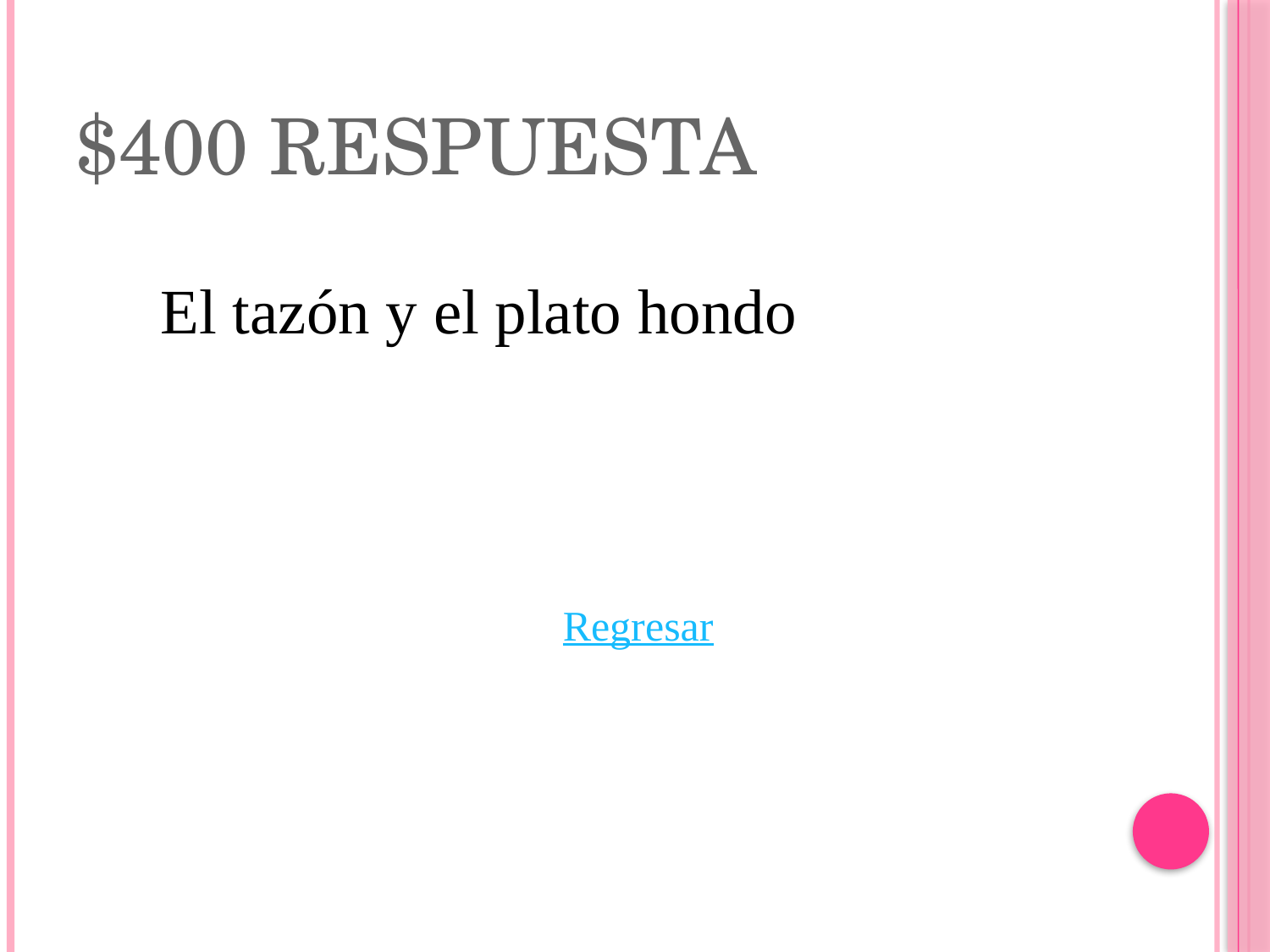

# $400 Respuesta
El tazón y el plato hondo
Regresar